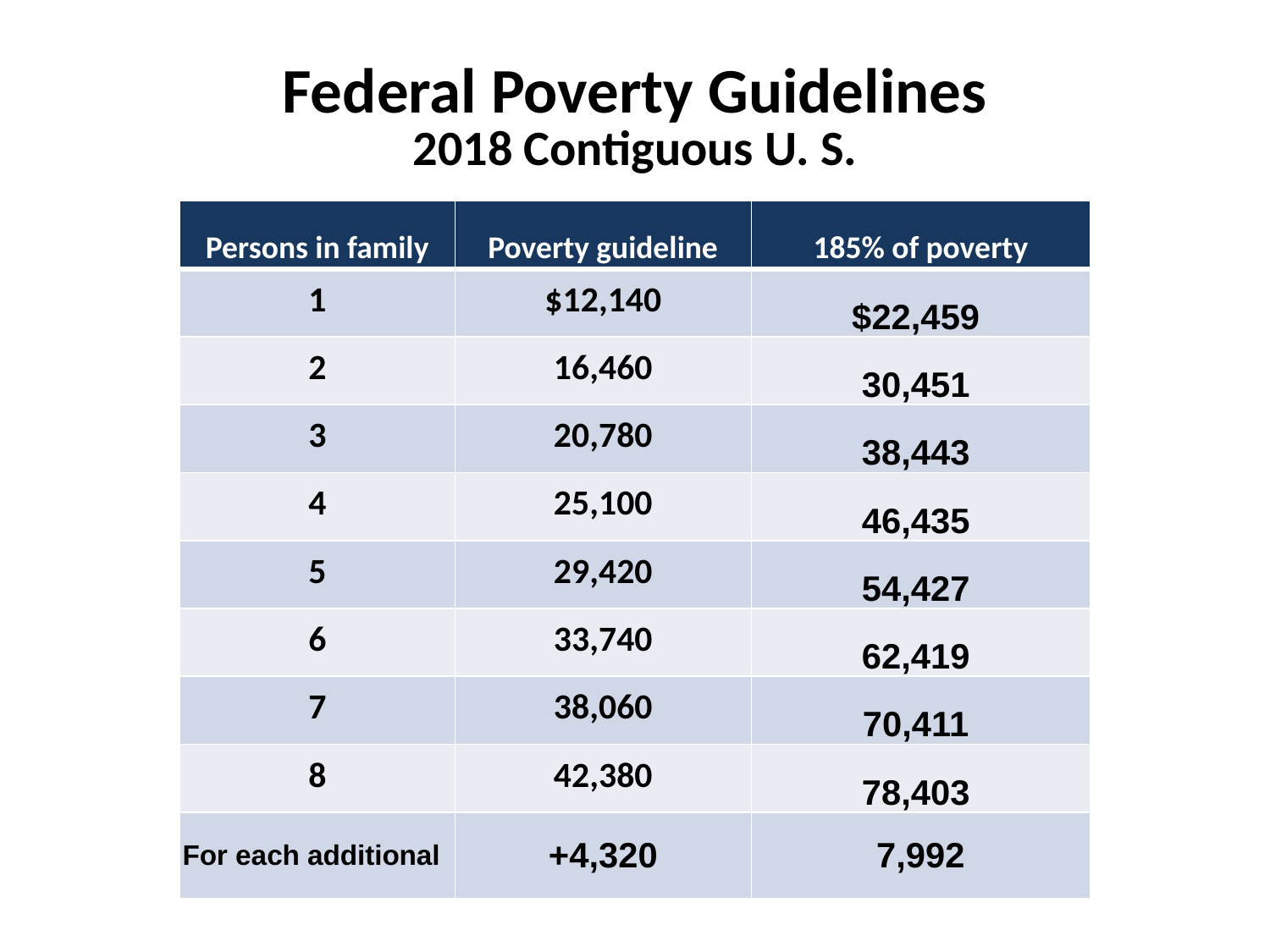

# Federal Poverty Guidelines 2018 Contiguous U. S.
| Persons in family | Poverty guideline | 185% of poverty |
| --- | --- | --- |
| 1 | $12,140 | $22,459 |
| 2 | 16,460 | 30,451 |
| 3 | 20,780 | 38,443 |
| 4 | 25,100 | 46,435 |
| 5 | 29,420 | 54,427 |
| 6 | 33,740 | 62,419 |
| 7 | 38,060 | 70,411 |
| 8 | 42,380 | 78,403 |
| For each additional | +4,320 | 7,992 |